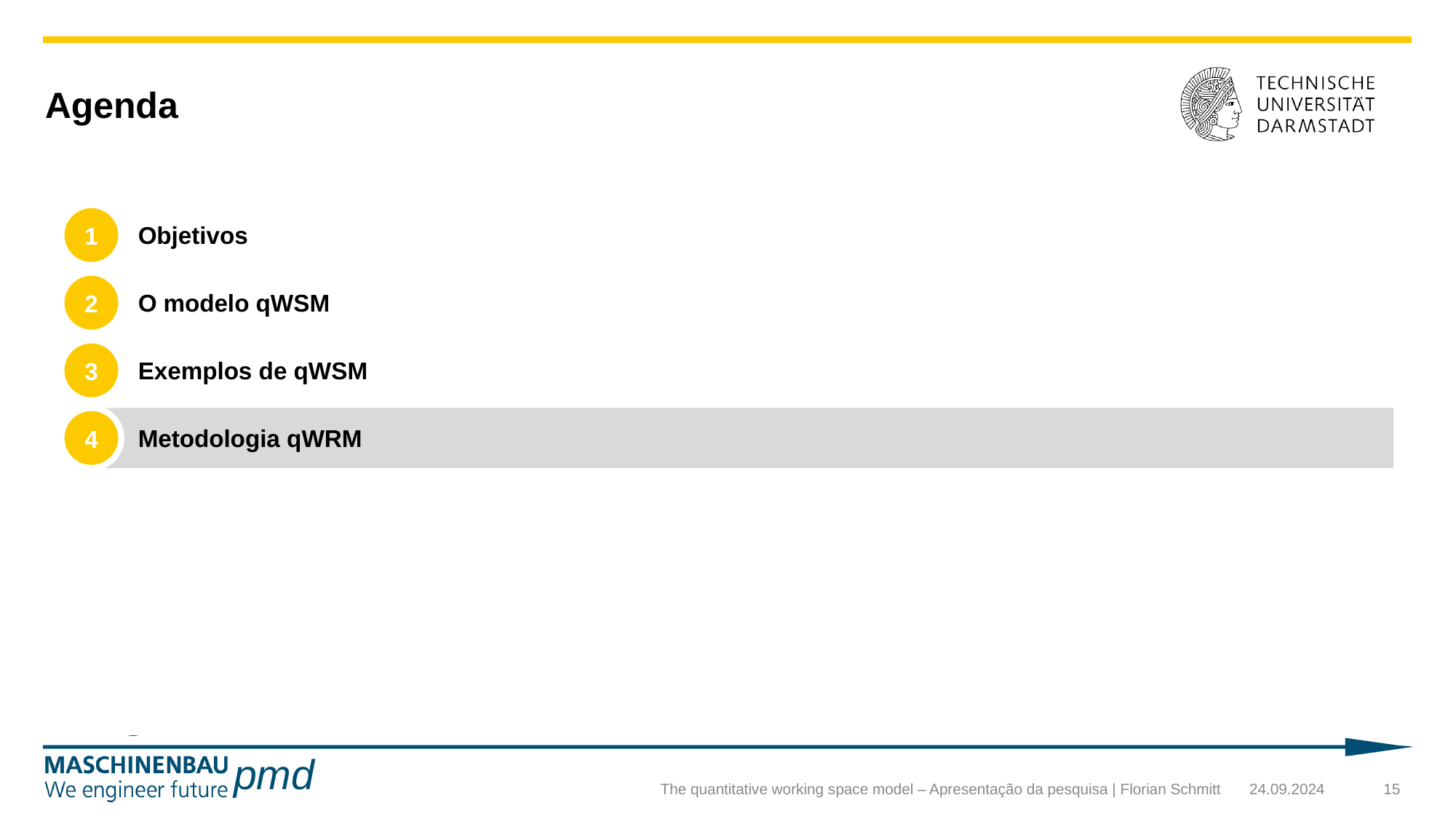

# Agenda
1
Objetivos
2
O modelo qWSM
3
Exemplos de qWSM
4

Metodologia qWRM
The quantitative working space model – Apresentação da pesquisa | Florian Schmitt
24.09.2024
15